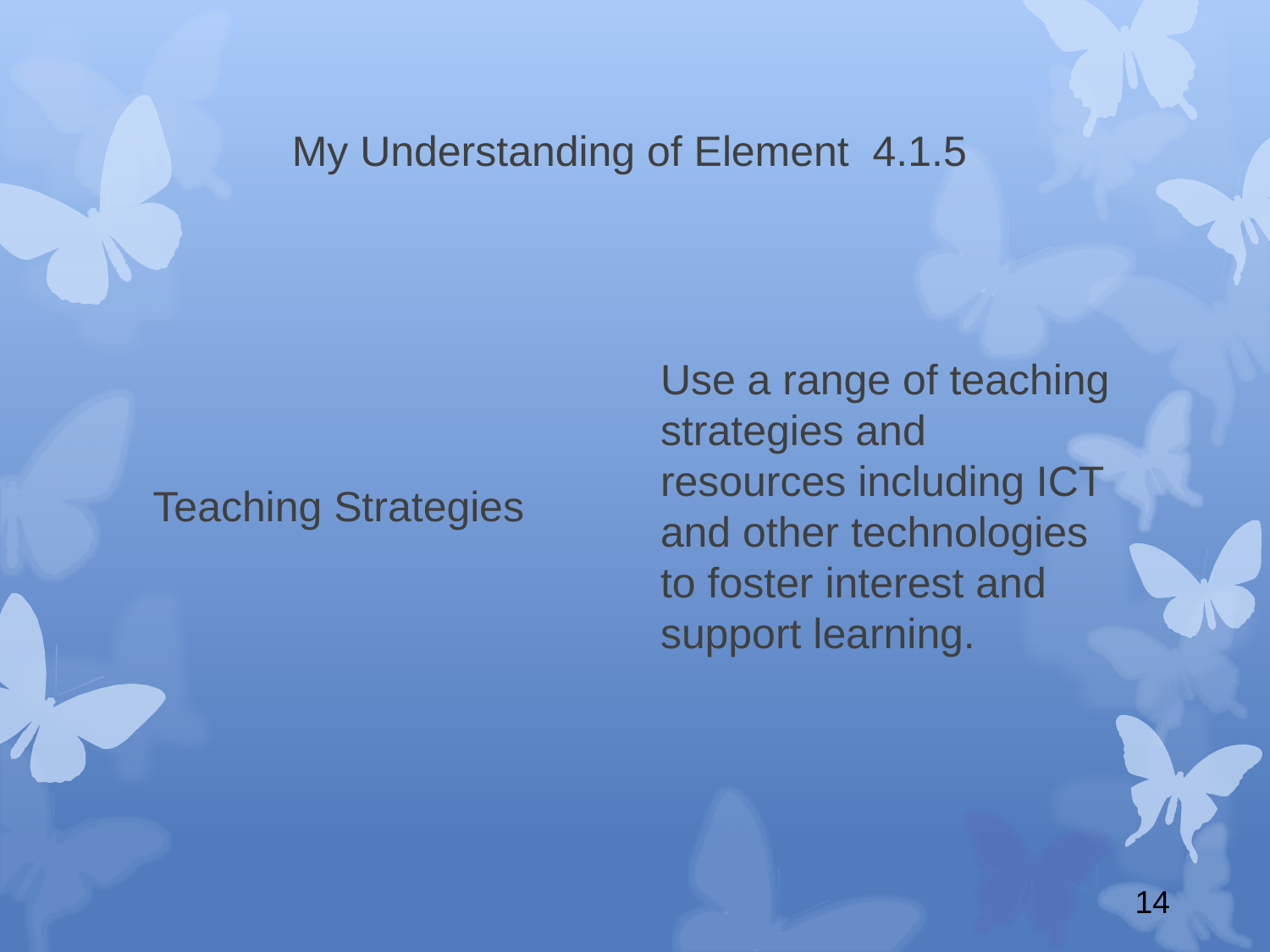

# My Understanding of Element  4.1.5
Teaching Strategies

Use a range of teaching strategies and resources including ICT and other technologies to foster interest and support learning.

14